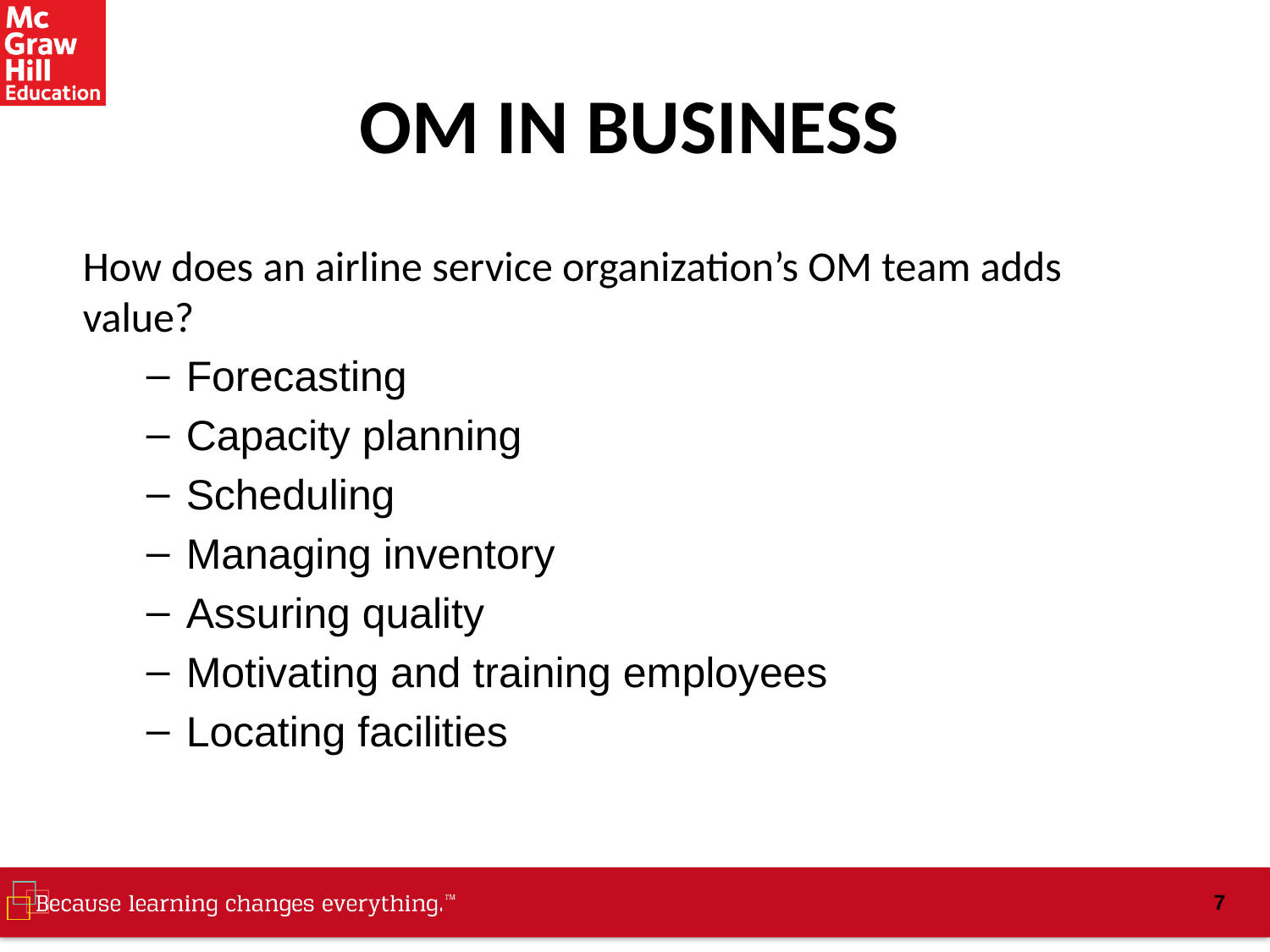

# OM IN BUSINESS
How does an airline service organization’s OM team adds value?
Forecasting
Capacity planning
Scheduling
Managing inventory
Assuring quality
Motivating and training employees
Locating facilities